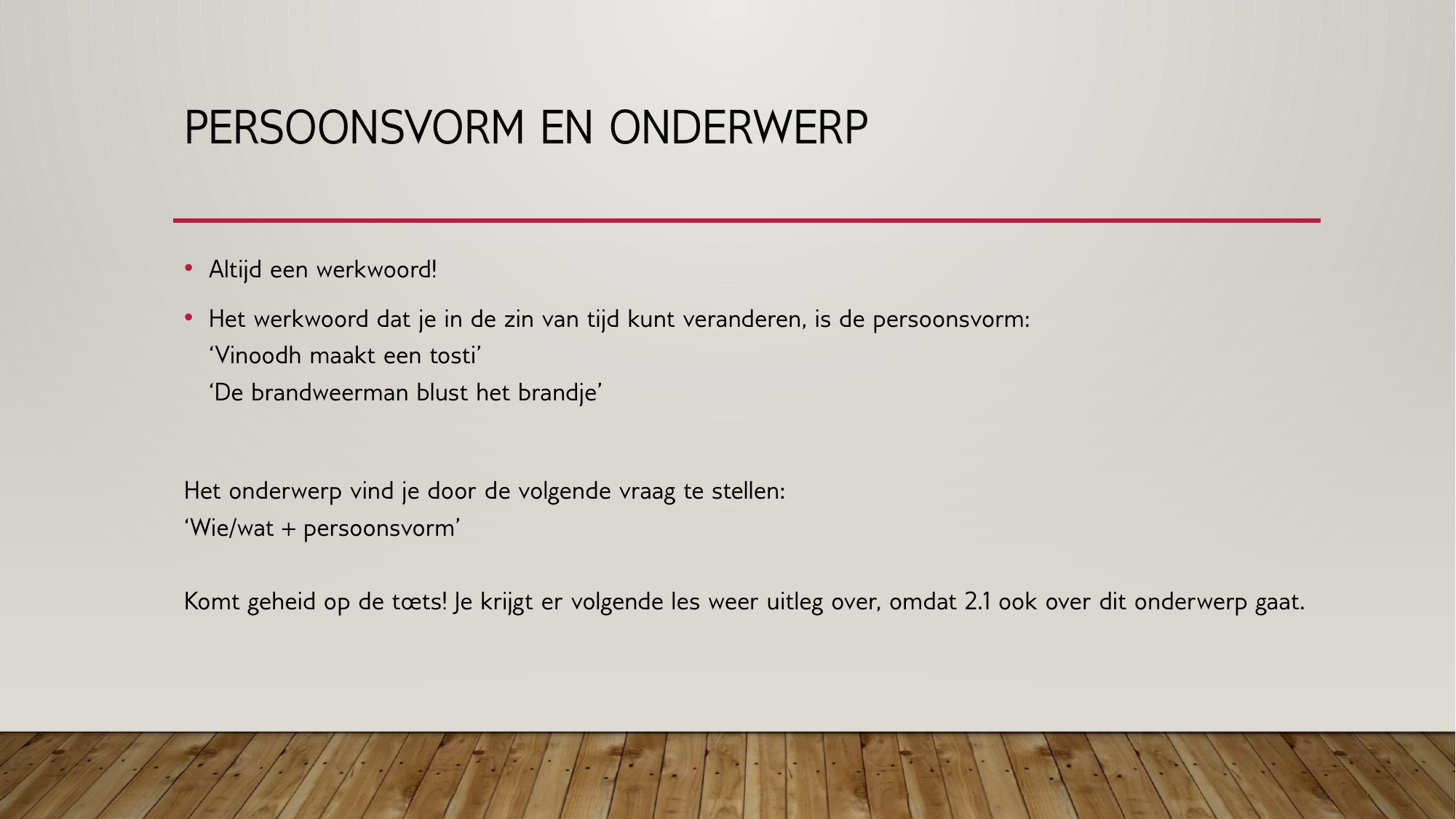

# Persoonsvorm en onderwerp
Altijd een werkwoord!
Het werkwoord dat je in de zin van tijd kunt veranderen, is de persoonsvorm:
‘Vinoodh maakt een tosti’
‘De brandweerman blust het brandje’

Het onderwerp vind je door de volgende vraag te stellen:
‘Wie/wat + persoonsvorm’
Komt geheid op de toets! Je krijgt er volgende les weer uitleg over, omdat 2.1 ook over dit onderwerp gaat.